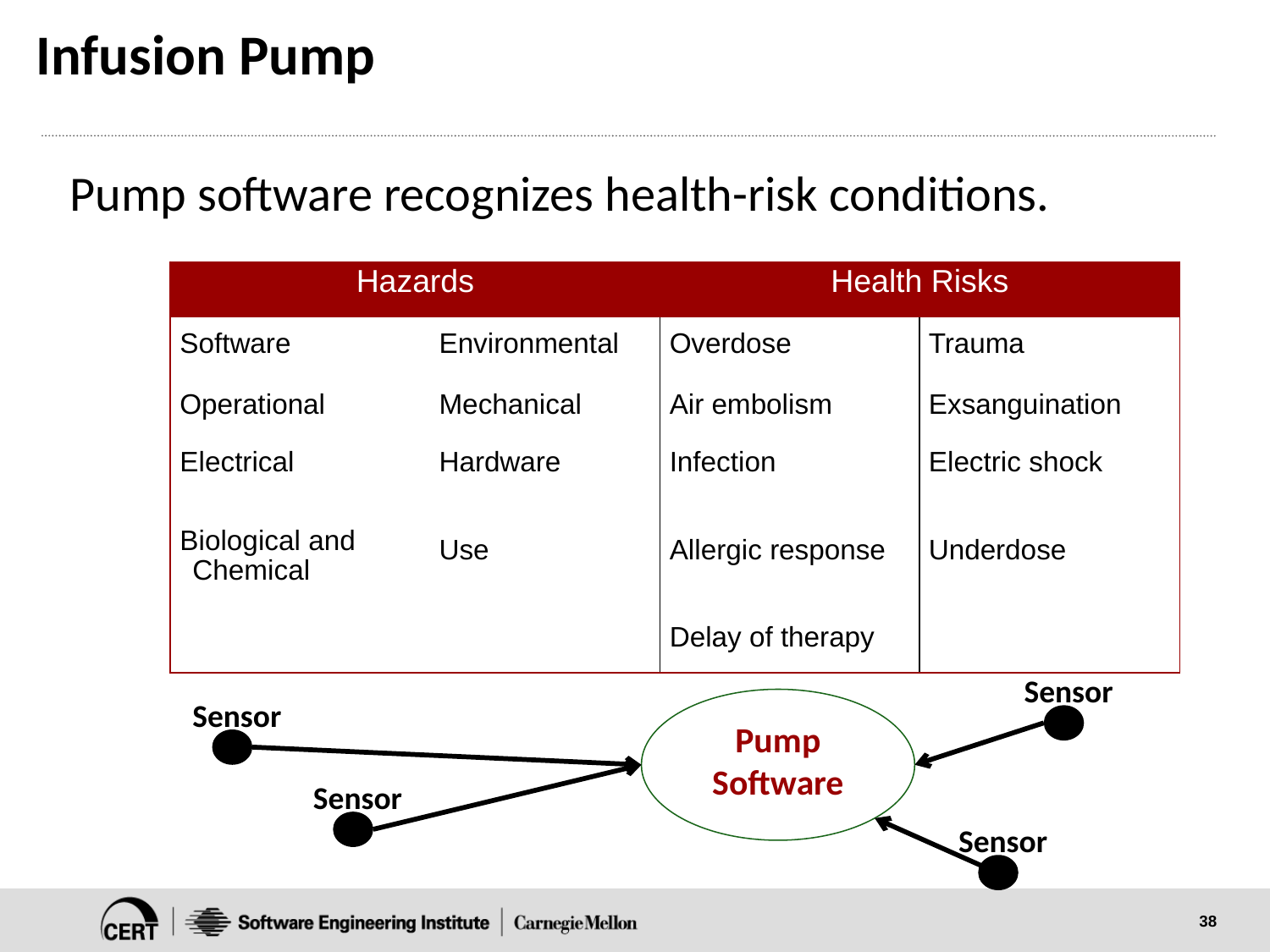

# Infusion Pump
Pump software recognizes health-risk conditions.
| Hazards |  | Health Risks |  |
| --- | --- | --- | --- |
| Software | Environmental | Overdose | Trauma |
| Operational | Mechanical | Air embolism | Exsanguination |
| Electrical | Hardware | Infection | Electric shock |
| Biological and Chemical | Use | Allergic response | Underdose |
|  |  | Delay of therapy |  |
Sensor

Sensor

Pump Software
Sensor

Sensor